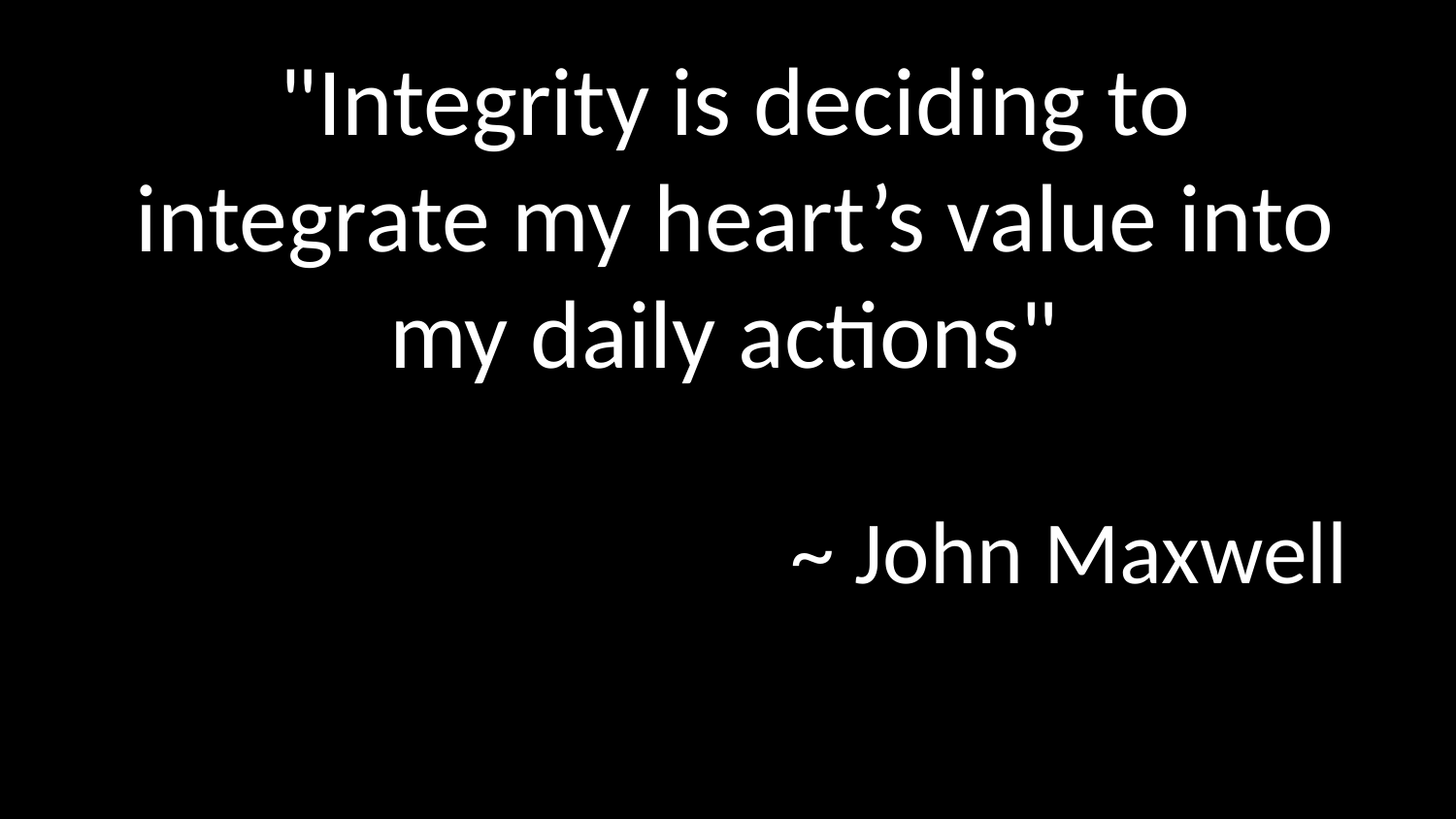

"Integrity is deciding to integrate my heart’s value into my daily actions"

~ John Maxwell